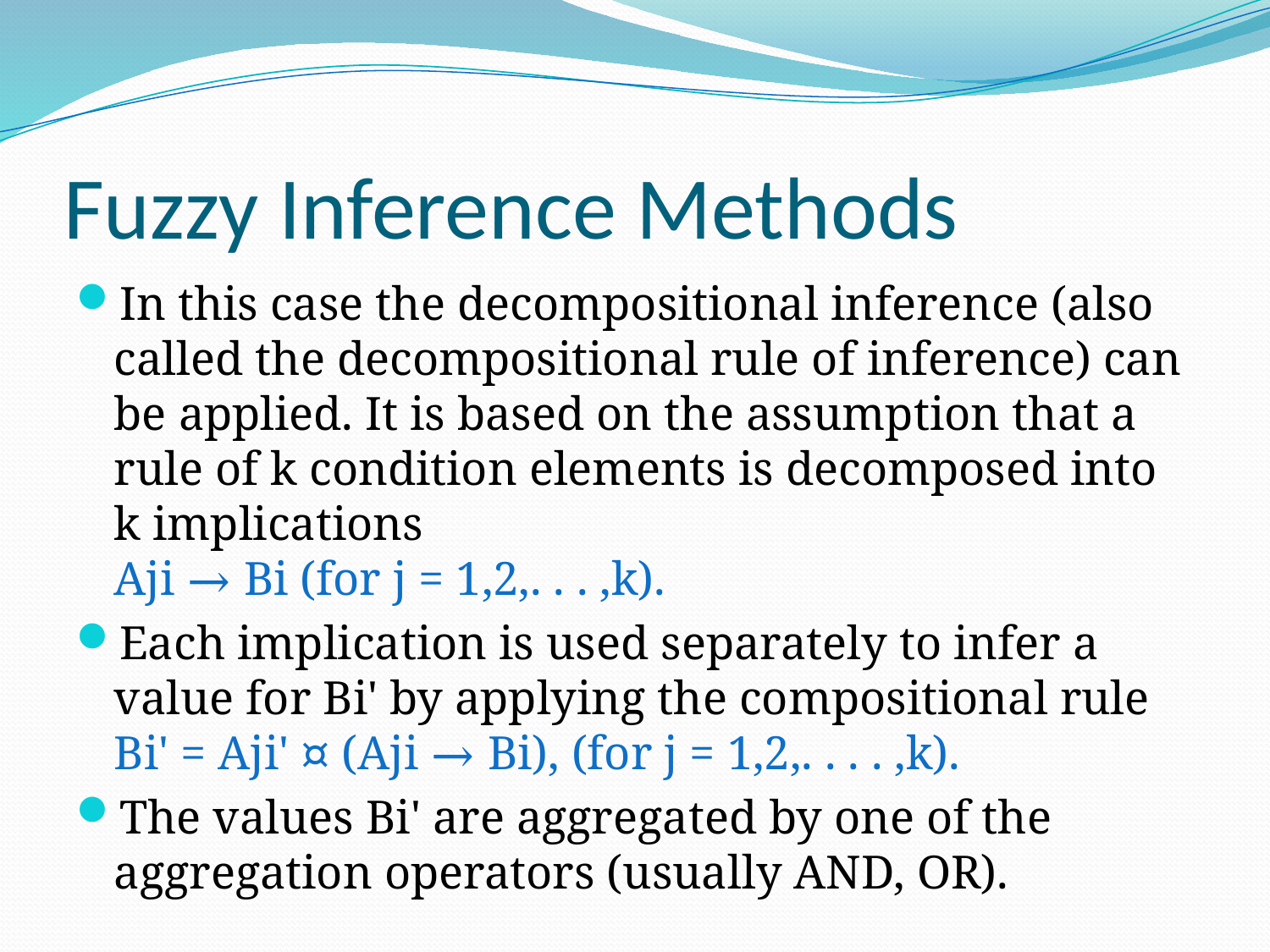

# Fuzzy Inference Methods
In this case the decompositional inference (also called the decompositional rule of inference) can be applied. It is based on the assumption that a rule of k condition elements is decomposed into k implications
Aji → Bi (for j = 1,2,. . . ,k).
Each implication is used separately to infer a value for Bi' by applying the compositional rule
Bi' = Aji' ¤ (Aji → Bi), (for j = 1,2,. . . . ,k).
The values Bi' are aggregated by one of the aggregation operators (usually AND, OR).